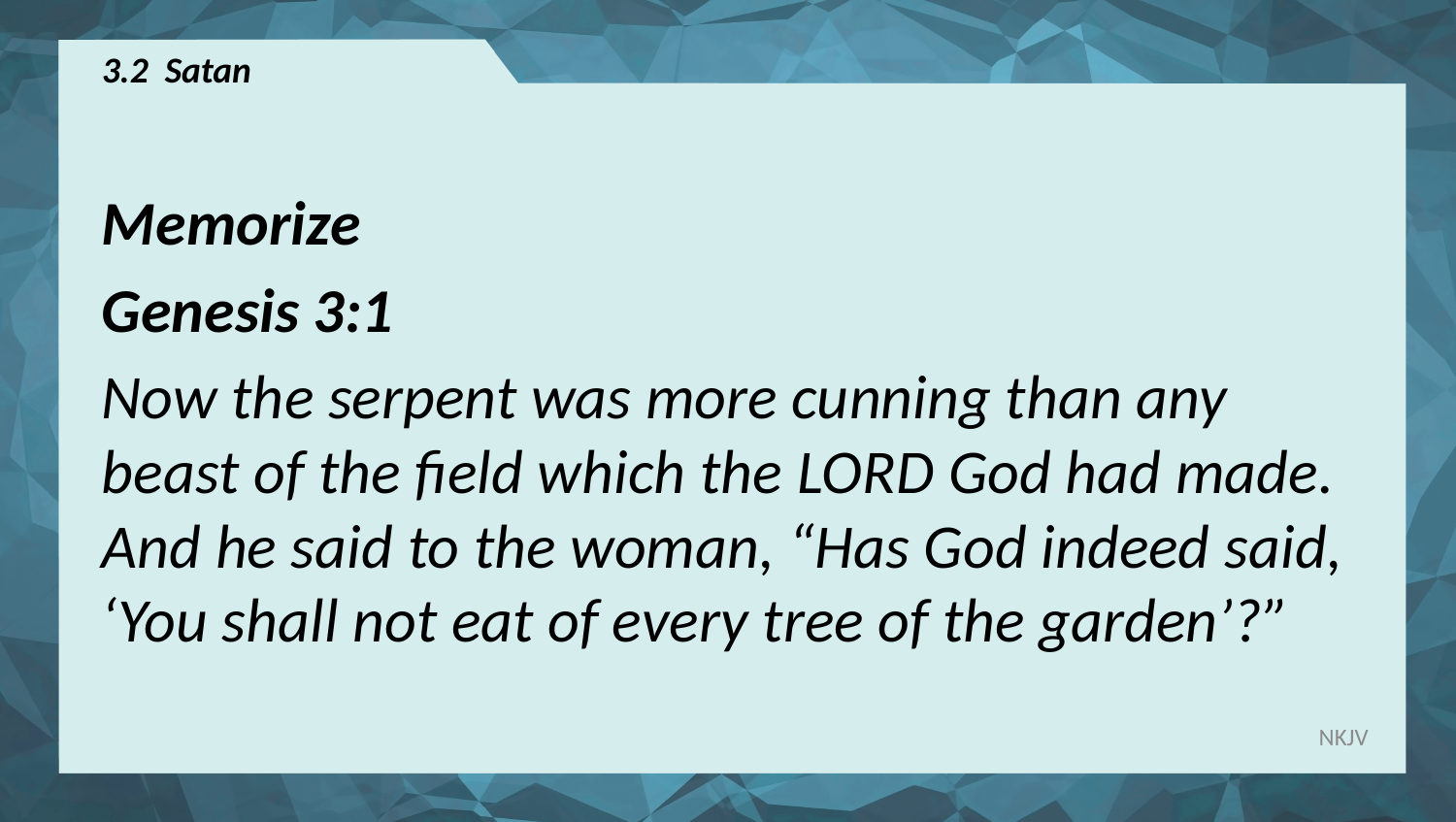

# 3.2  Satan
Memorize
Genesis 3:1
Now the serpent was more cunning than any beast of the field which the LORD God had made. And he said to the woman, “Has God indeed said, ‘You shall not eat of every tree of the garden’?”
NKJV